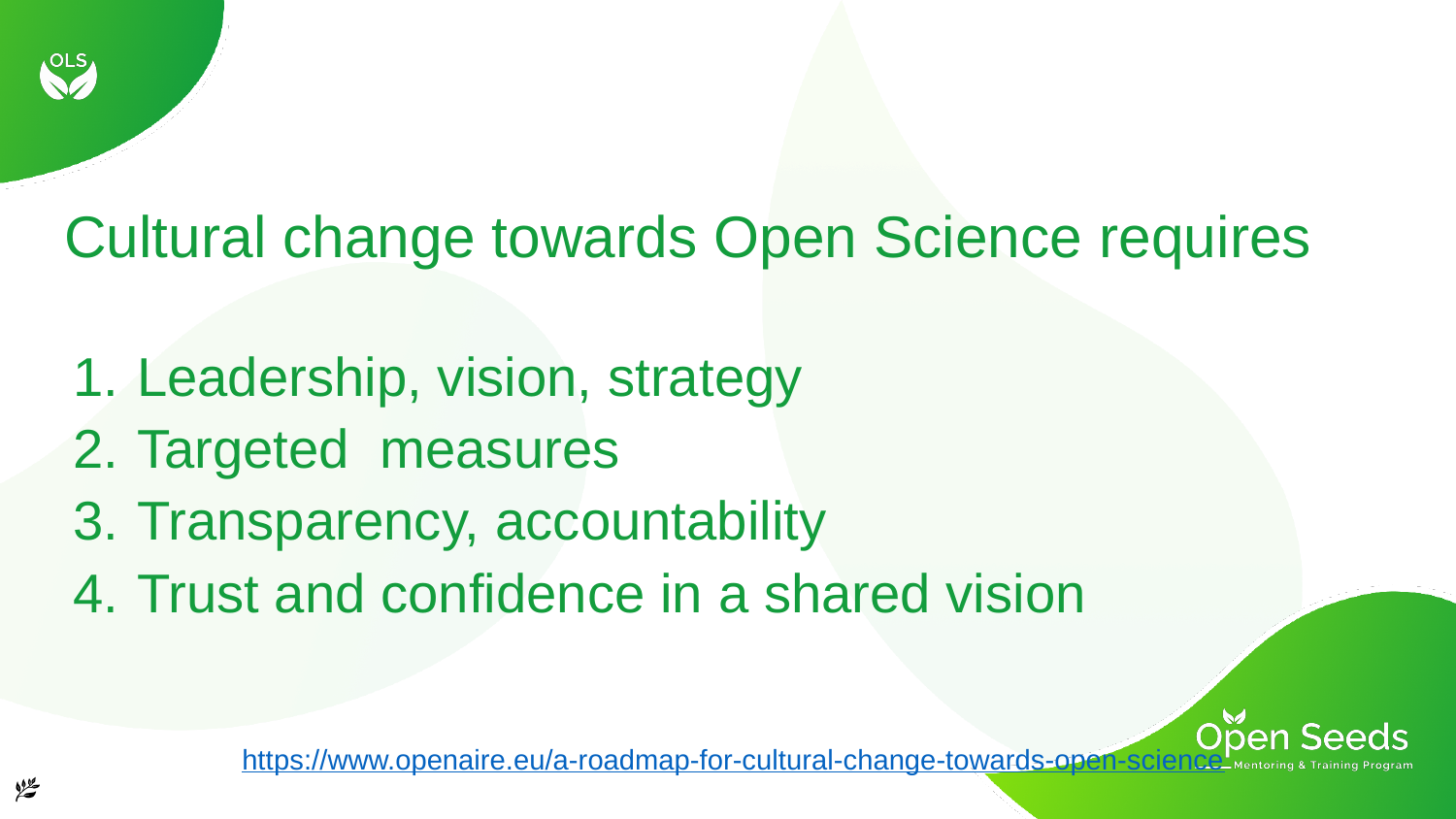

# Cultural change towards Open Science requires

Leadership, vision, strategy
Targeted  measures
Transparency, accountability
Trust and confidence in a shared vision

OpenAIRE: https://www.openaire.eu/a-roadmap-for-cultural-change-towards-open-science
🌿